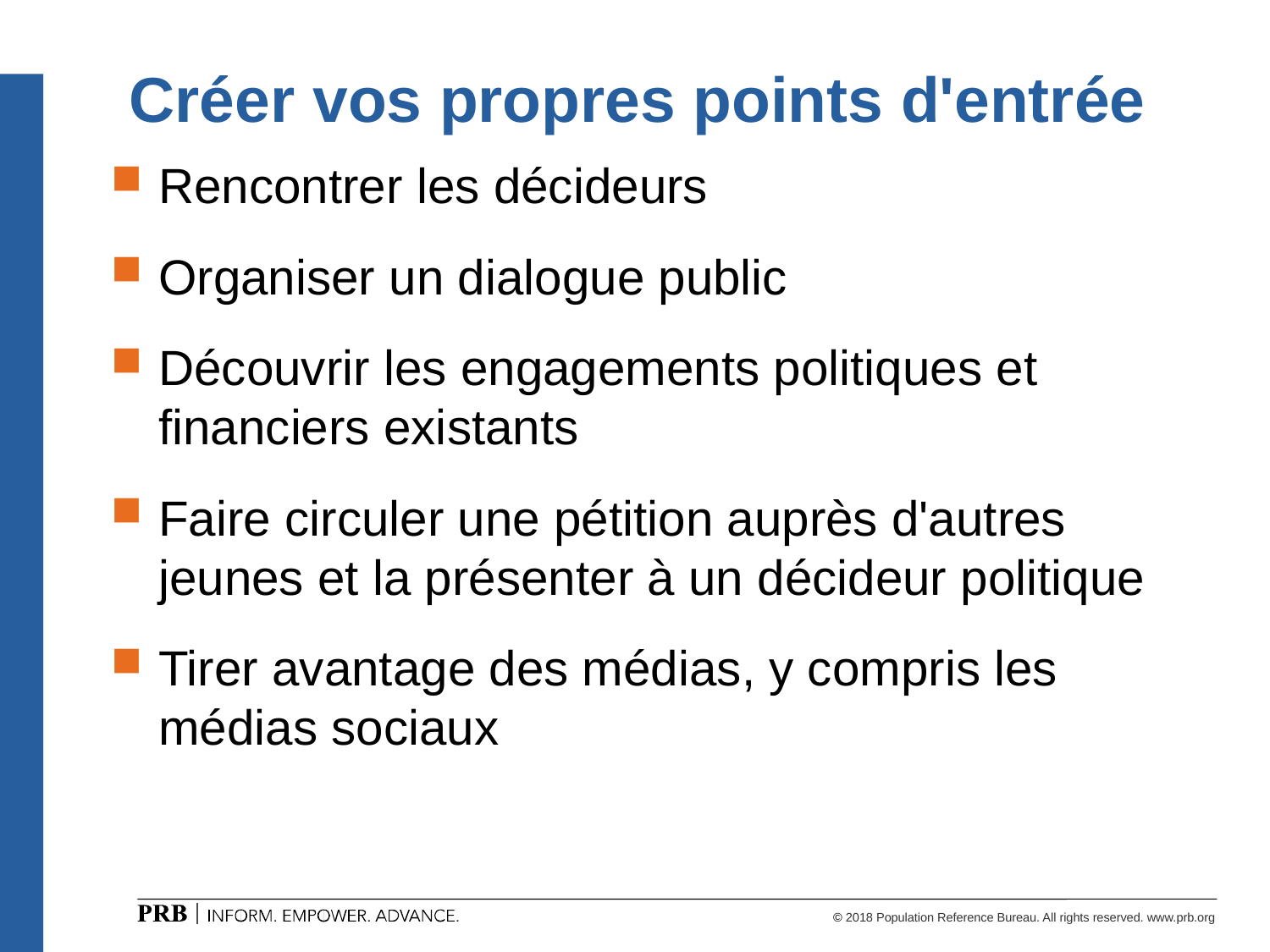

# Créer vos propres points d'entrée
Rencontrer les décideurs
Organiser un dialogue public
Découvrir les engagements politiques et financiers existants
Faire circuler une pétition auprès d'autres jeunes et la présenter à un décideur politique
Tirer avantage des médias, y compris les médias sociaux